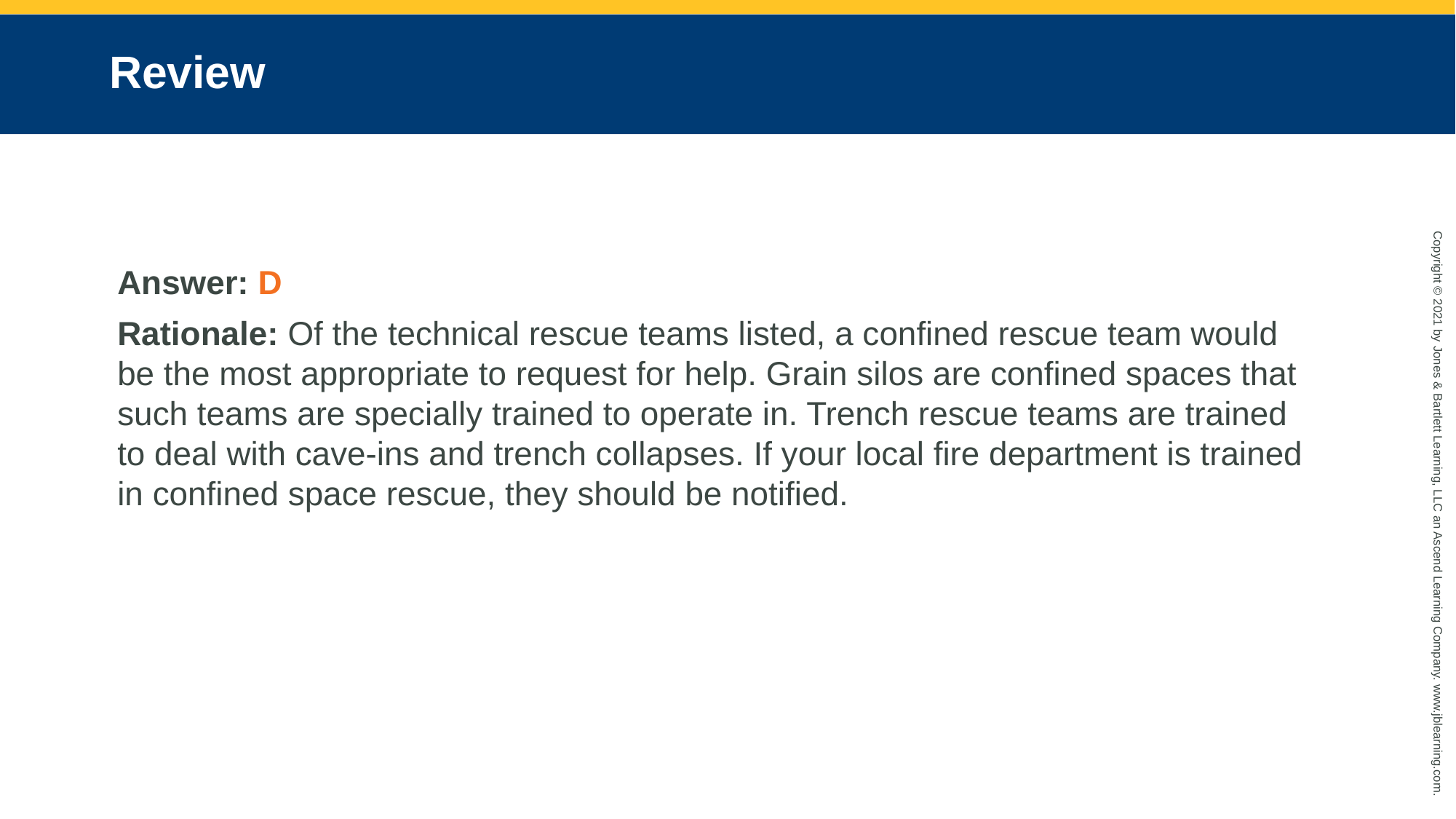

# Review
Answer: D
Rationale: Of the technical rescue teams listed, a confined rescue team would be the most appropriate to request for help. Grain silos are confined spaces that such teams are specially trained to operate in. Trench rescue teams are trained to deal with cave-ins and trench collapses. If your local fire department is trained in confined space rescue, they should be notified.